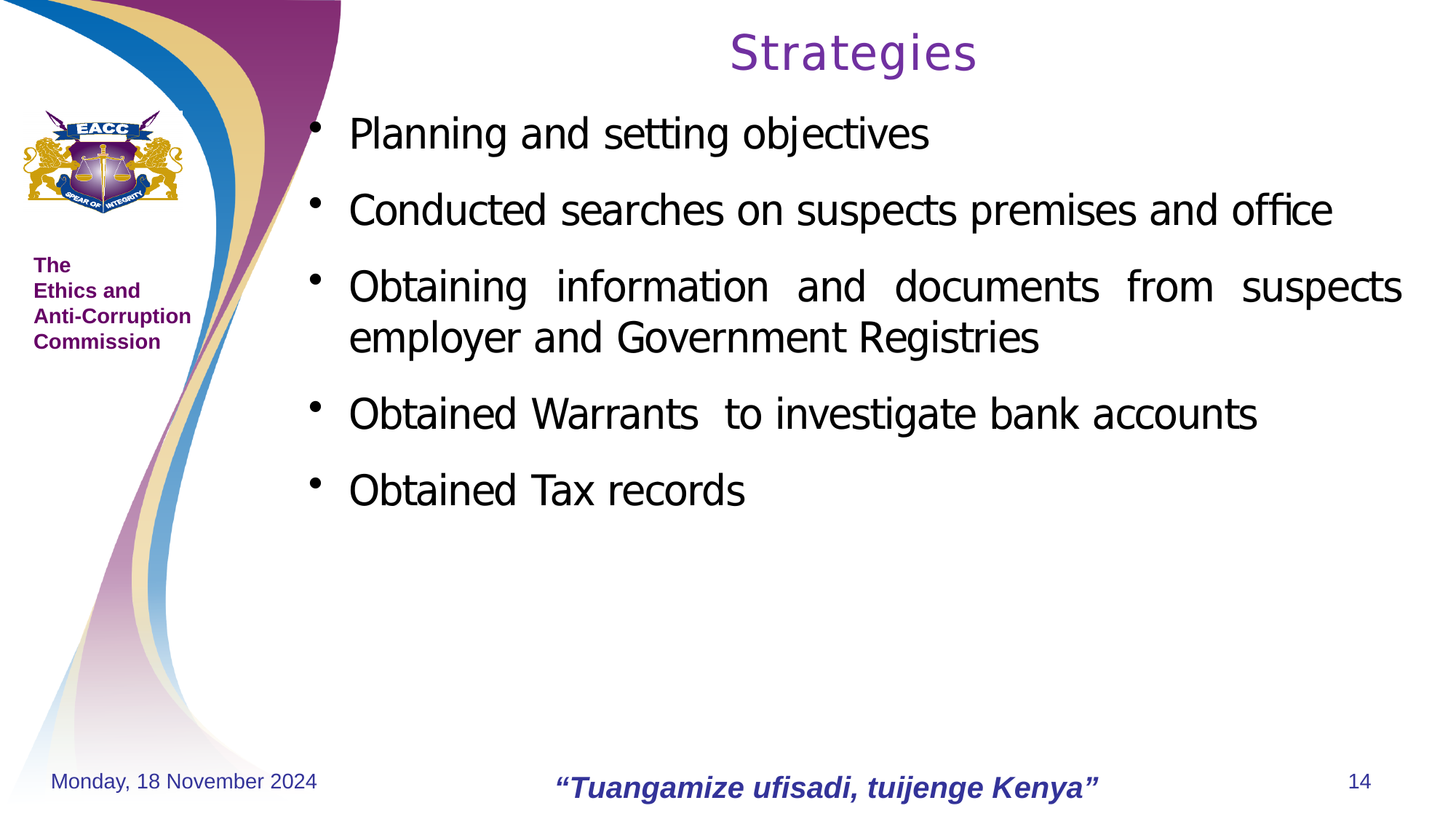

# Strategies
Planning and setting objectives

Conducted searches on suspects premises and office

Obtaining information and documents from suspects employer and Government Registries

Obtained Warrants  to investigate bank accounts

Obtained Tax records

Monday, 18 November 2024
“Tuangamize ufisadi, tuijenge Kenya”
14